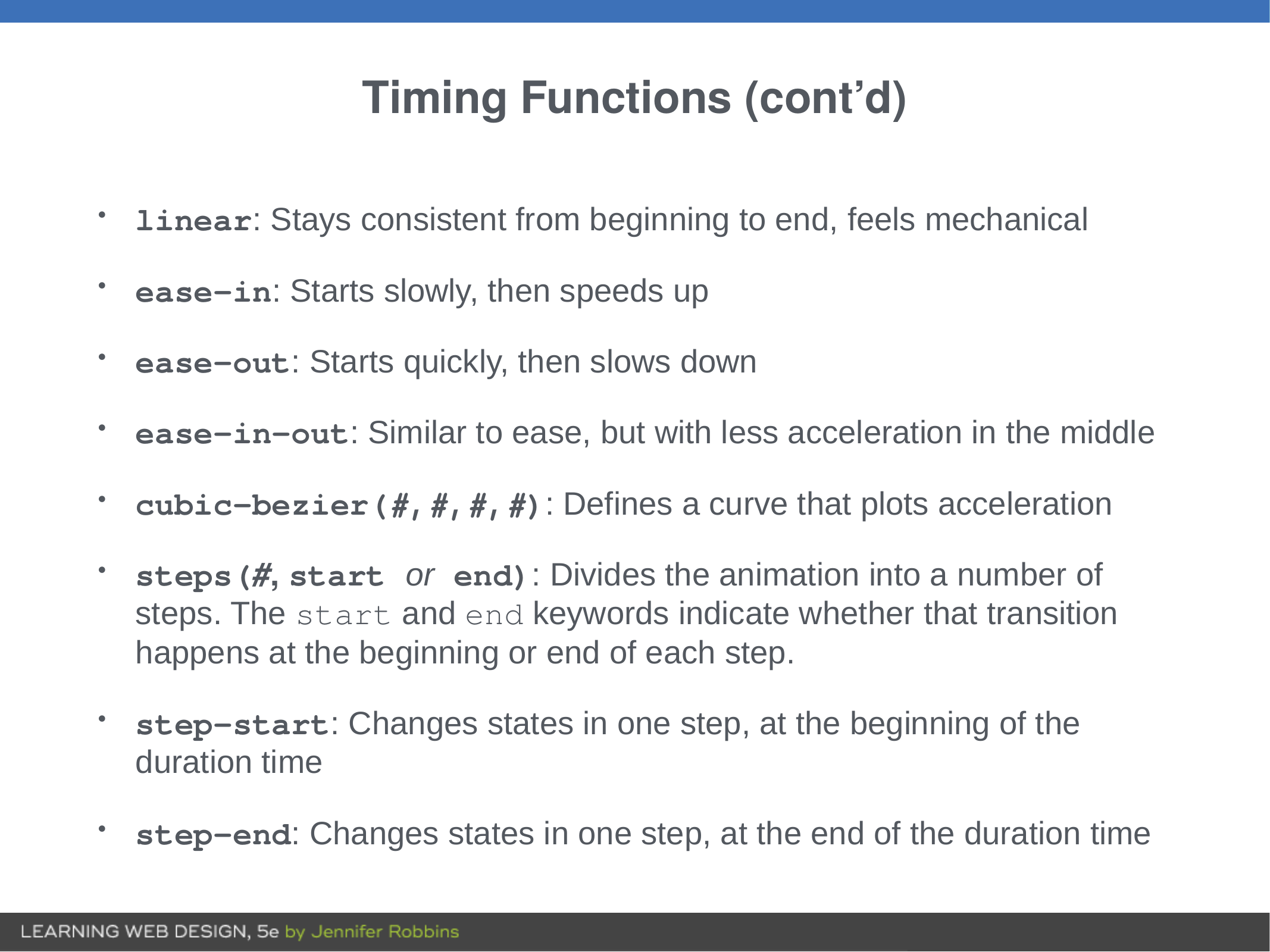

# Timing Functions (cont’d)
linear: Stays consistent from beginning to end, feels mechanical
ease-in: Starts slowly, then speeds up
ease-out: Starts quickly, then slows down
ease-in-out: Similar to ease, but with less acceleration in the middle
cubic-bezier(#,#,#,#): Defines a curve that plots acceleration
steps(#, start or end): Divides the animation into a number of steps. The start and end keywords indicate whether that transition happens at the beginning or end of each step.
step-start: Changes states in one step, at the beginning of the duration time
step-end: Changes states in one step, at the end of the duration time